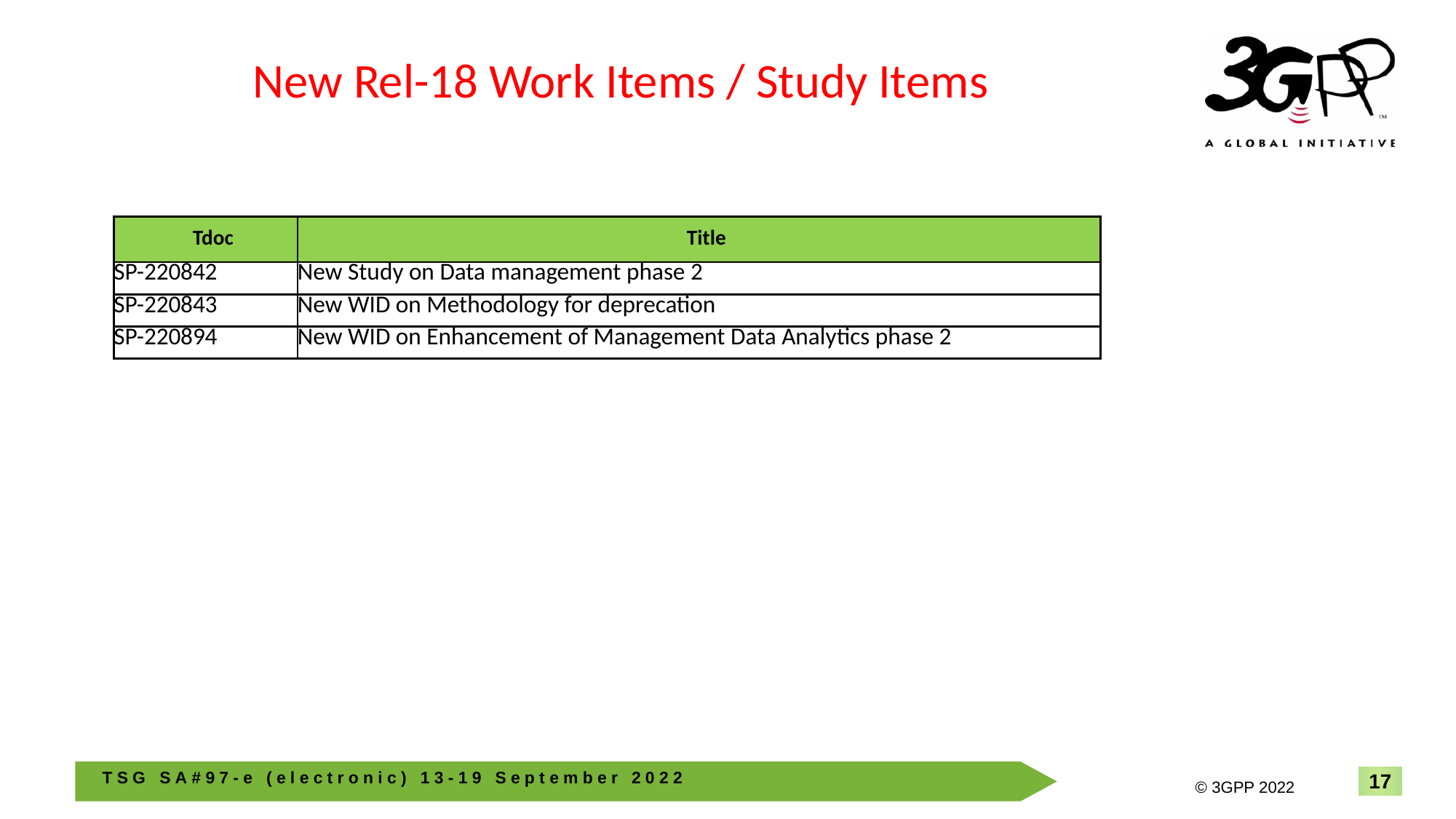

New Rel-18 Work Items / Study Items
| Tdoc | Title |
| --- | --- |
| SP-220842 | New Study on Data management phase 2 |
| SP-220843 | New WID on Methodology for deprecation |
| SP-220894 | New WID on Enhancement of Management Data Analytics phase 2 |